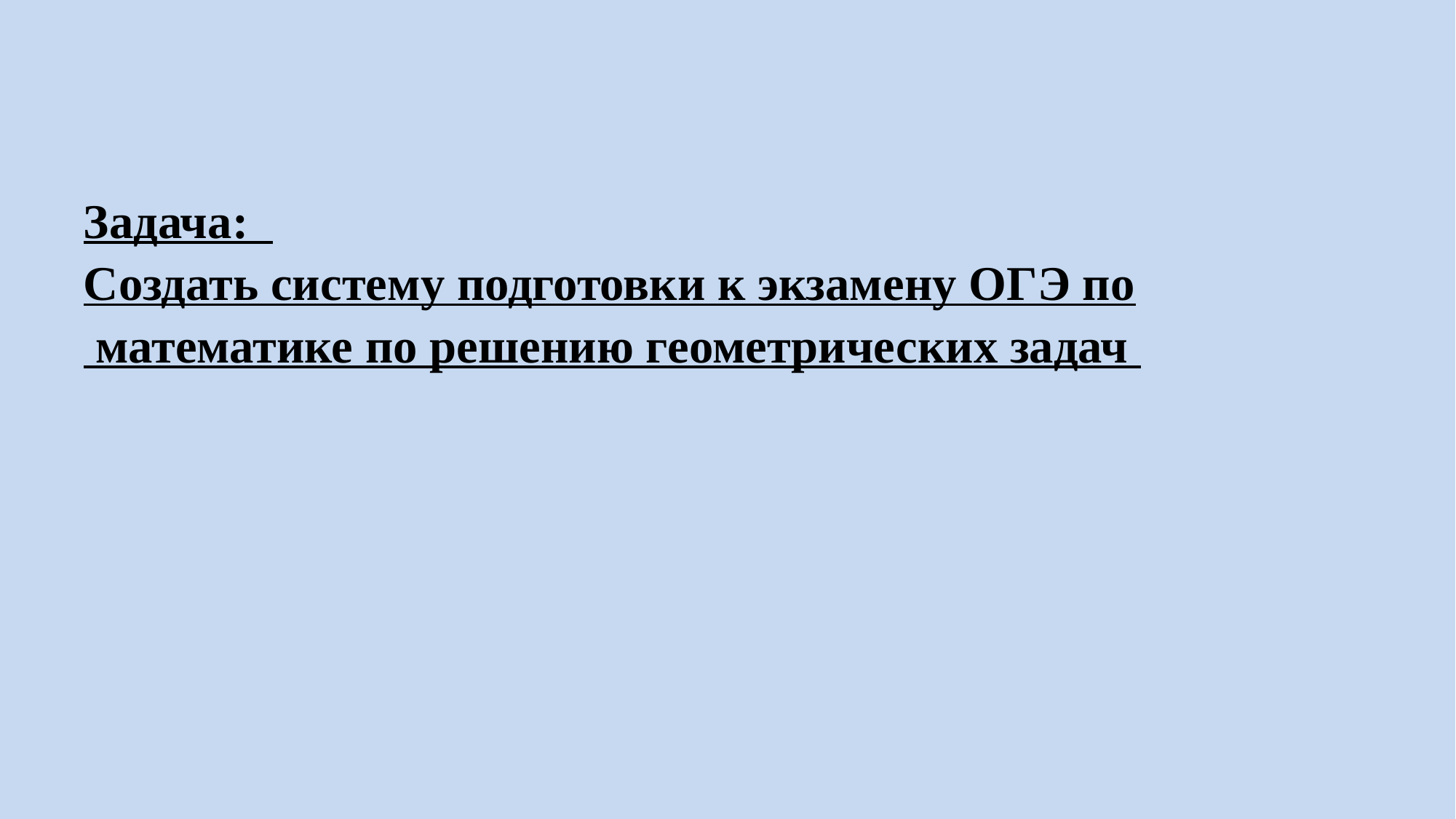

#
Задача:
Создать систему подготовки к экзамену ОГЭ по
 математике по решению геометрических задач